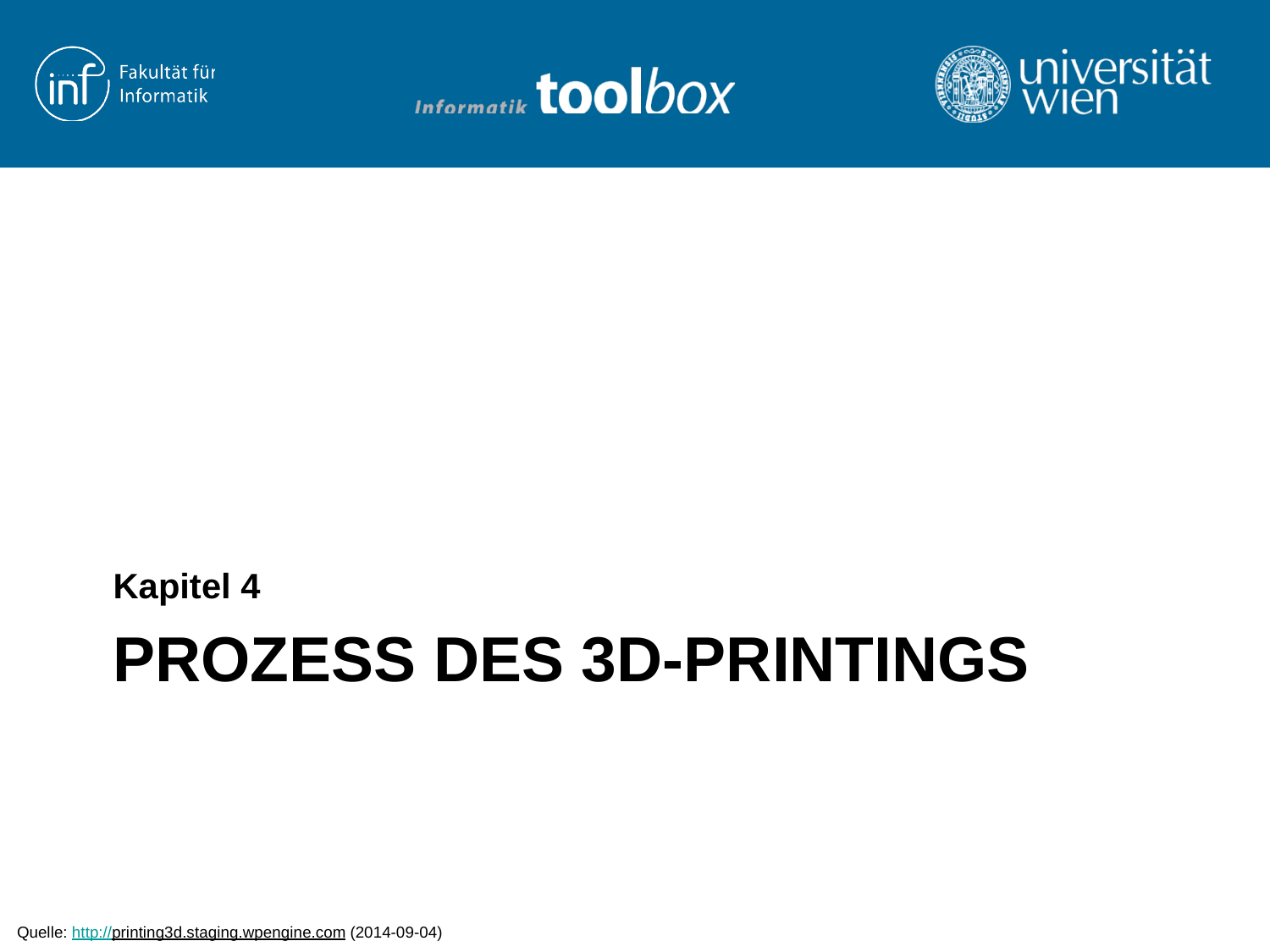

Kapitel 4
# Prozess des 3D-Printings
Quelle: http://printing3d.staging.wpengine.com (2014-09-04)